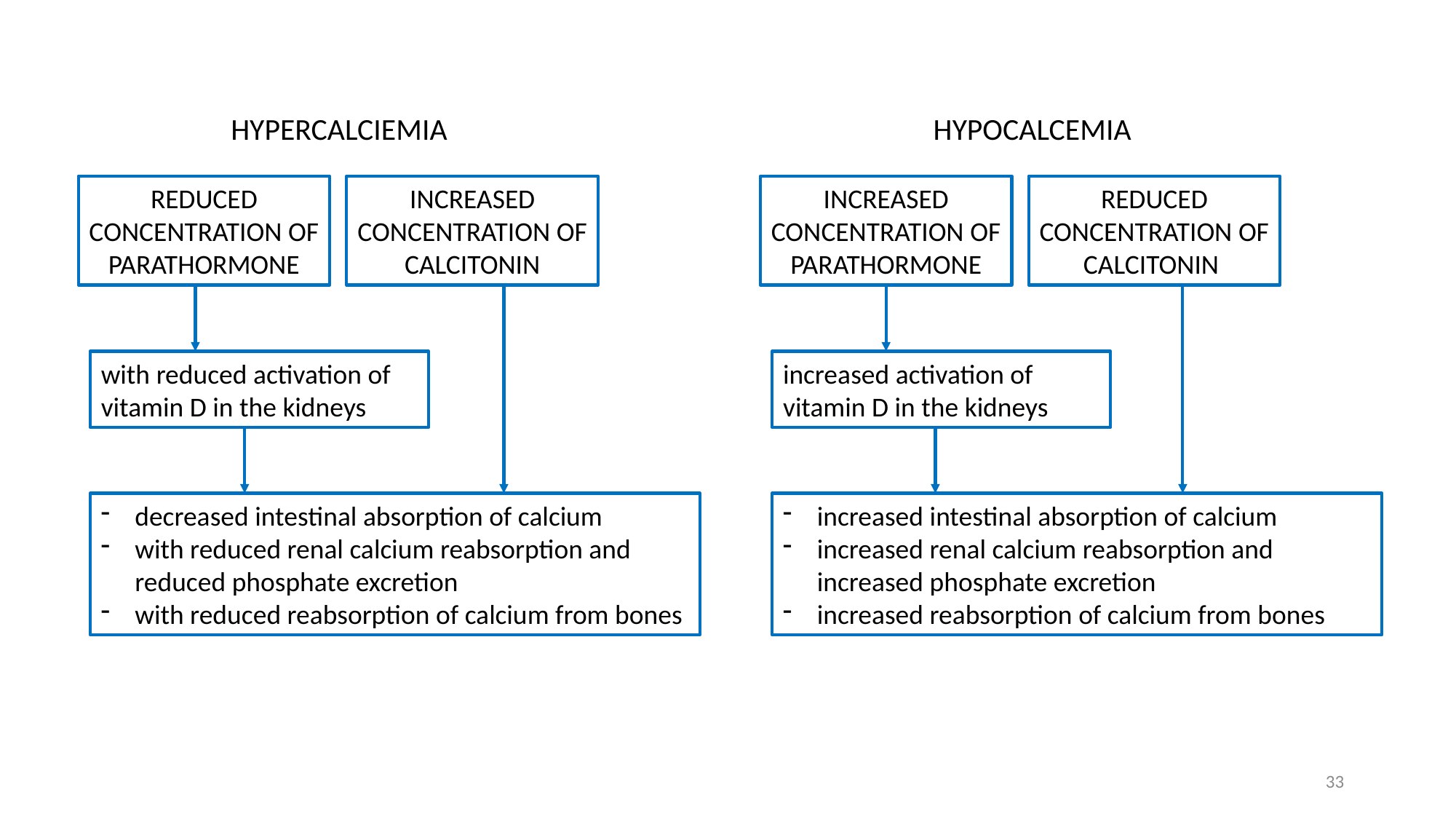

HYPERCALCIEMIA
HYPOCALCEMIA
REDUCED
CONCENTRATION OF
PARATHORMONE
INCREASED
CONCENTRATION OF
CALCITONIN
INCREASED
CONCENTRATION OF
PARATHORMONE
REDUCED
CONCENTRATION OF
CALCITONIN
increased activation of vitamin D in the kidneys
with reduced activation of vitamin D in the kidneys
decreased intestinal absorption of calcium
with reduced renal calcium reabsorption and reduced phosphate excretion
with reduced reabsorption of calcium from bones
increased intestinal absorption of calcium
increased renal calcium reabsorption and increased phosphate excretion
increased reabsorption of calcium from bones
33